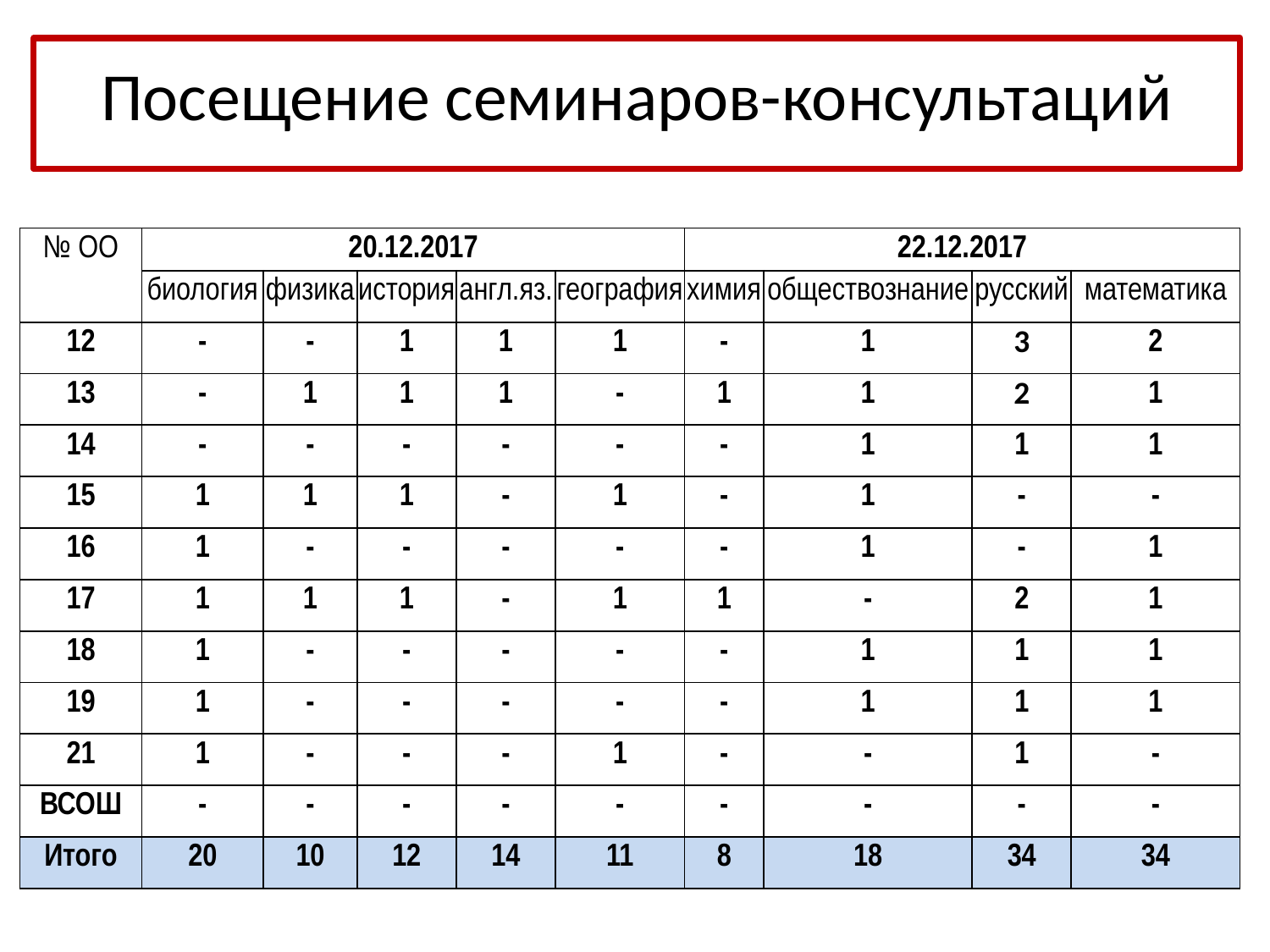

# Посещение семинаров-консультаций
| № ОО | 20.12.2017 |  |  |  |  | 22.12.2017 |  |  |  |
| --- | --- | --- | --- | --- | --- | --- | --- | --- | --- |
|  | биология | физика | история | англ.яз. | география | химия | обществознание | русский | математика |
| 12 | - | - | 1 | 1 | 1 | - | 1 | 3 | 2 |
| 13 | - | 1 | 1 | 1 | - | 1 | 1 | 2 | 1 |
| 14 | - | - | - | - | - | - | 1 | 1 | 1 |
| 15 | 1 | 1 | 1 | - | 1 | - | 1 | - | - |
| 16 | 1 | - | - | - | - | - | 1 | - | 1 |
| 17 | 1 | 1 | 1 | - | 1 | 1 | - | 2 | 1 |
| 18 | 1 | - | - | - | - | - | 1 | 1 | 1 |
| 19 | 1 | - | - | - | - | - | 1 | 1 | 1 |
| 21 | 1 | - | - | - | 1 | - | - | 1 | - |
| ВСОШ | - | - | - | - | - | - | - | - | - |
| Итого | 20 | 10 | 12 | 14 | 11 | 8 | 18 | 34 | 34 |